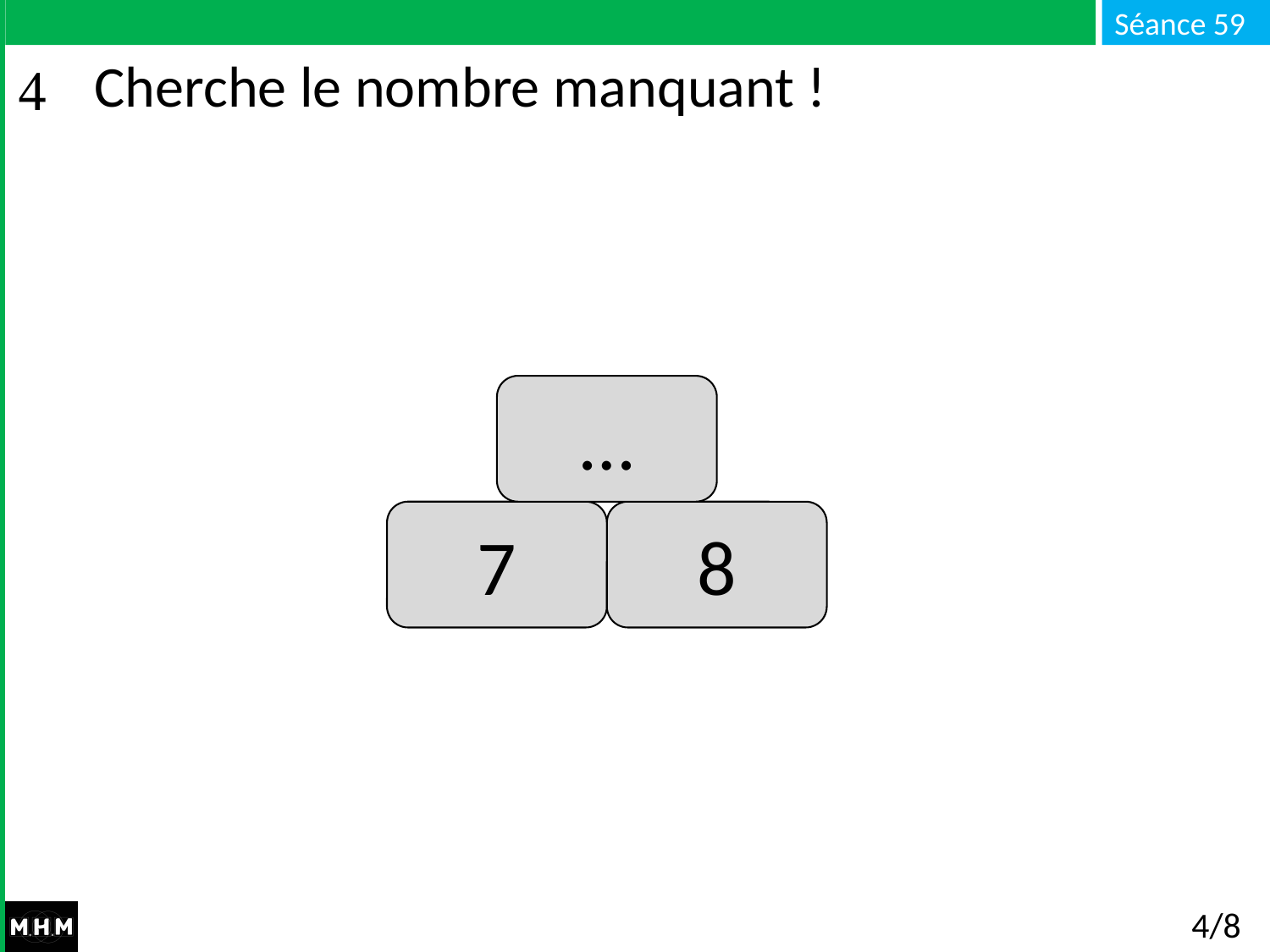

# Cherche le nombre manquant !
…
8
7
4/8